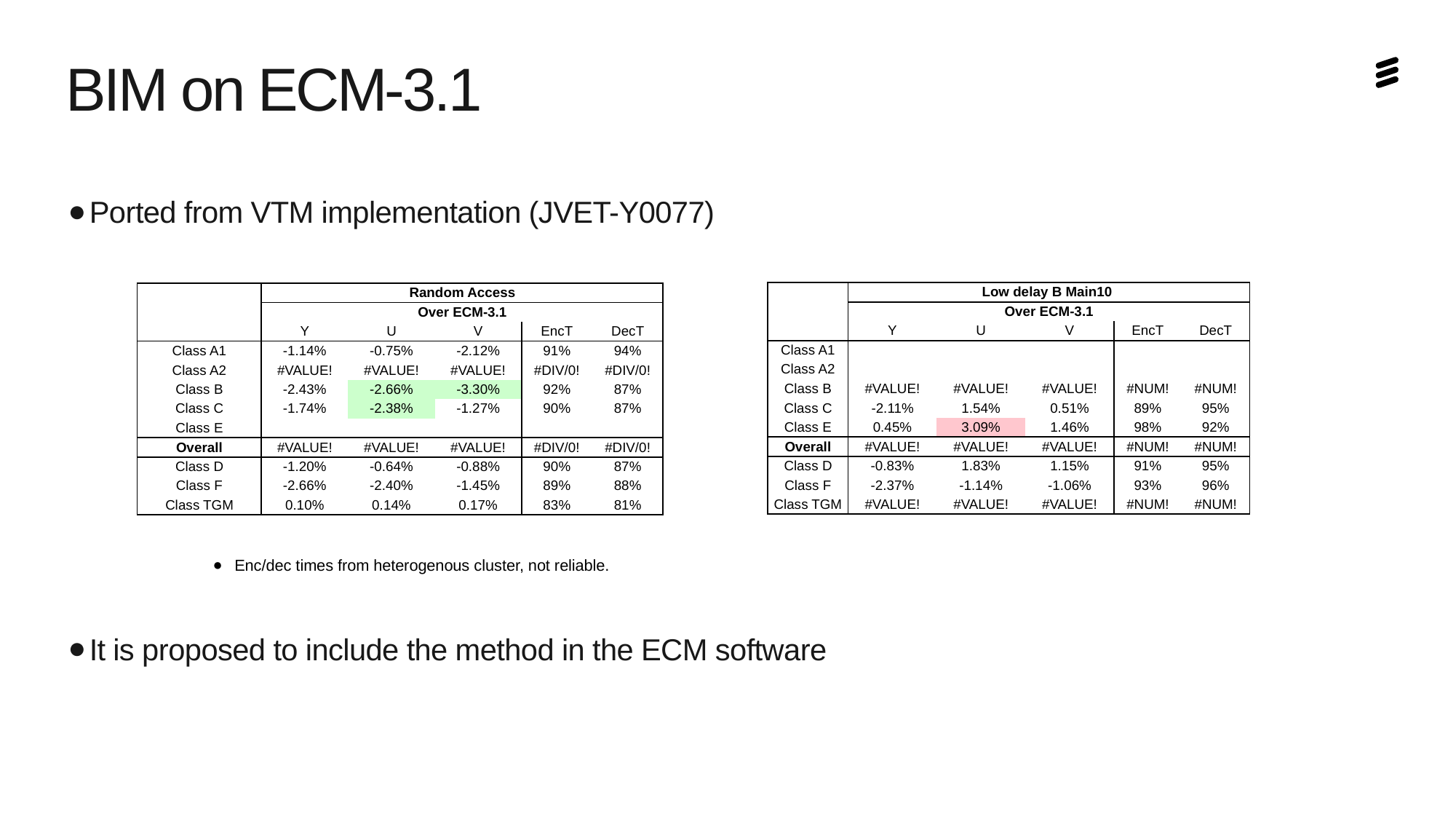

# BIM on ECM-3.1
Ported from VTM implementation (JVET-Y0077)

It is proposed to include the method in the ECM software

|  | Low delay B Main10 |  |  |  |  |
| --- | --- | --- | --- | --- | --- |
|  | Over ECM-3.1 |  |  |  |  |
|  | Y | U | V | EncT | DecT |
| Class A1 |  |  |  |  |  |
| Class A2 |  |  |  |  |  |
| Class B | #VALUE! | #VALUE! | #VALUE! | #NUM! | #NUM! |
| Class C | -2.11% | 1.54% | 0.51% | 89% | 95% |
| Class E | 0.45% | 3.09% | 1.46% | 98% | 92% |
| Overall | #VALUE! | #VALUE! | #VALUE! | #NUM! | #NUM! |
| Class D | -0.83% | 1.83% | 1.15% | 91% | 95% |
| Class F | -2.37% | -1.14% | -1.06% | 93% | 96% |
| Class TGM | #VALUE! | #VALUE! | #VALUE! | #NUM! | #NUM! |
|  | Random Access |  |  |  |  |
| --- | --- | --- | --- | --- | --- |
|  | Over ECM-3.1 |  |  |  |  |
|  | Y | U | V | EncT | DecT |
| Class A1 | -1.14% | -0.75% | -2.12% | 91% | 94% |
| Class A2 | #VALUE! | #VALUE! | #VALUE! | #DIV/0! | #DIV/0! |
| Class B | -2.43% | -2.66% | -3.30% | 92% | 87% |
| Class C | -1.74% | -2.38% | -1.27% | 90% | 87% |
| Class E |  |  |  |  |  |
| Overall | #VALUE! | #VALUE! | #VALUE! | #DIV/0! | #DIV/0! |
| Class D | -1.20% | -0.64% | -0.88% | 90% | 87% |
| Class F | -2.66% | -2.40% | -1.45% | 89% | 88% |
| Class TGM | 0.10% | 0.14% | 0.17% | 83% | 81% |
Enc/dec times from heterogenous cluster, not reliable.